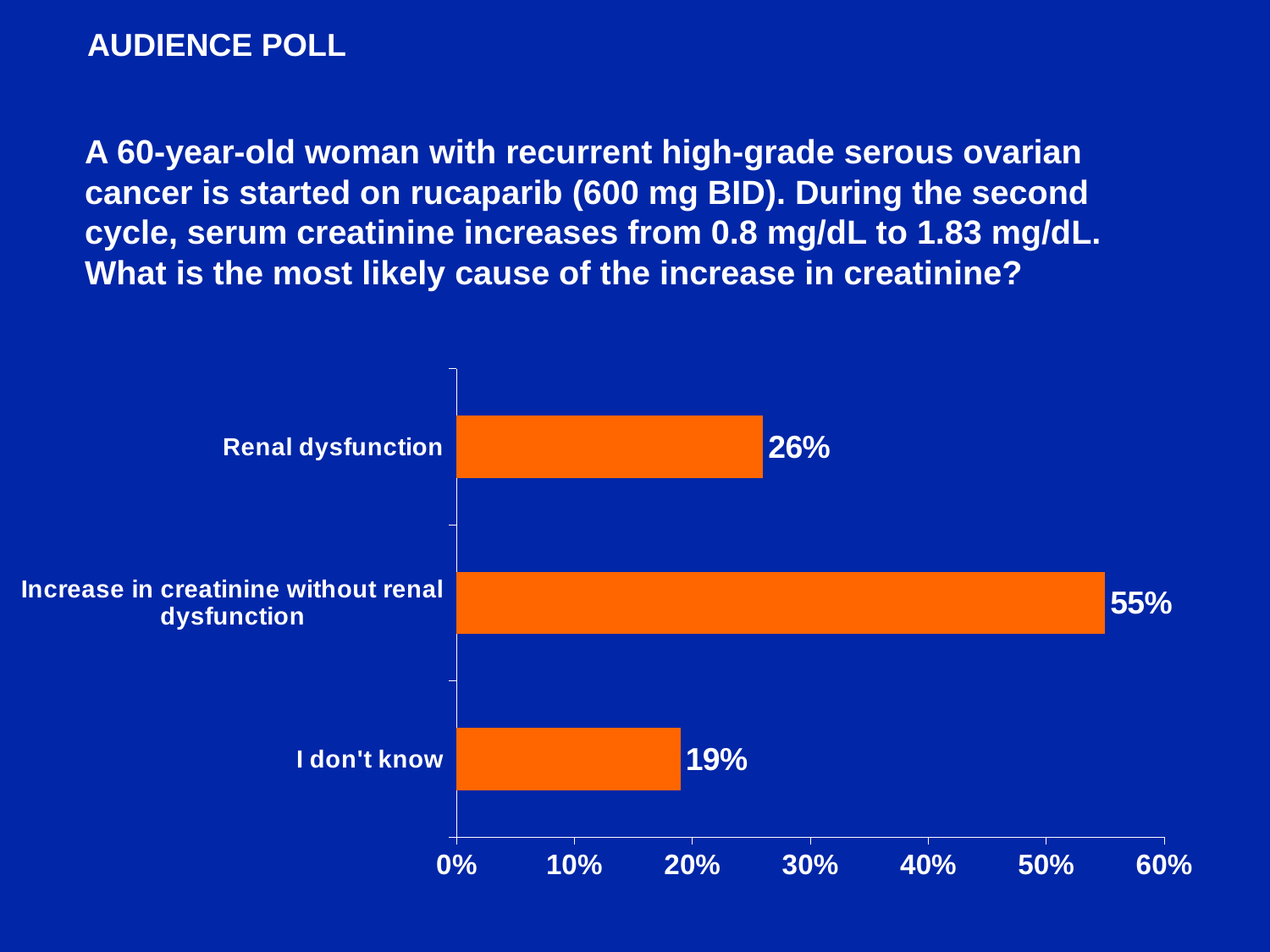

AUDIENCE POLL
A 60-year-old woman with recurrent high-grade serous ovarian cancer is started on rucaparib (600 mg BID). During the second cycle, serum creatinine increases from 0.8 mg/dL to 1.83 mg/dL. What is the most likely cause of the increase in creatinine?

### Chart

| Category | Series 1 |
|---|---|
| I don't know | 0.19 |
| Increase in creatinine without renal dysfunction | 0.55 |
| Renal dysfunction | 0.26 |